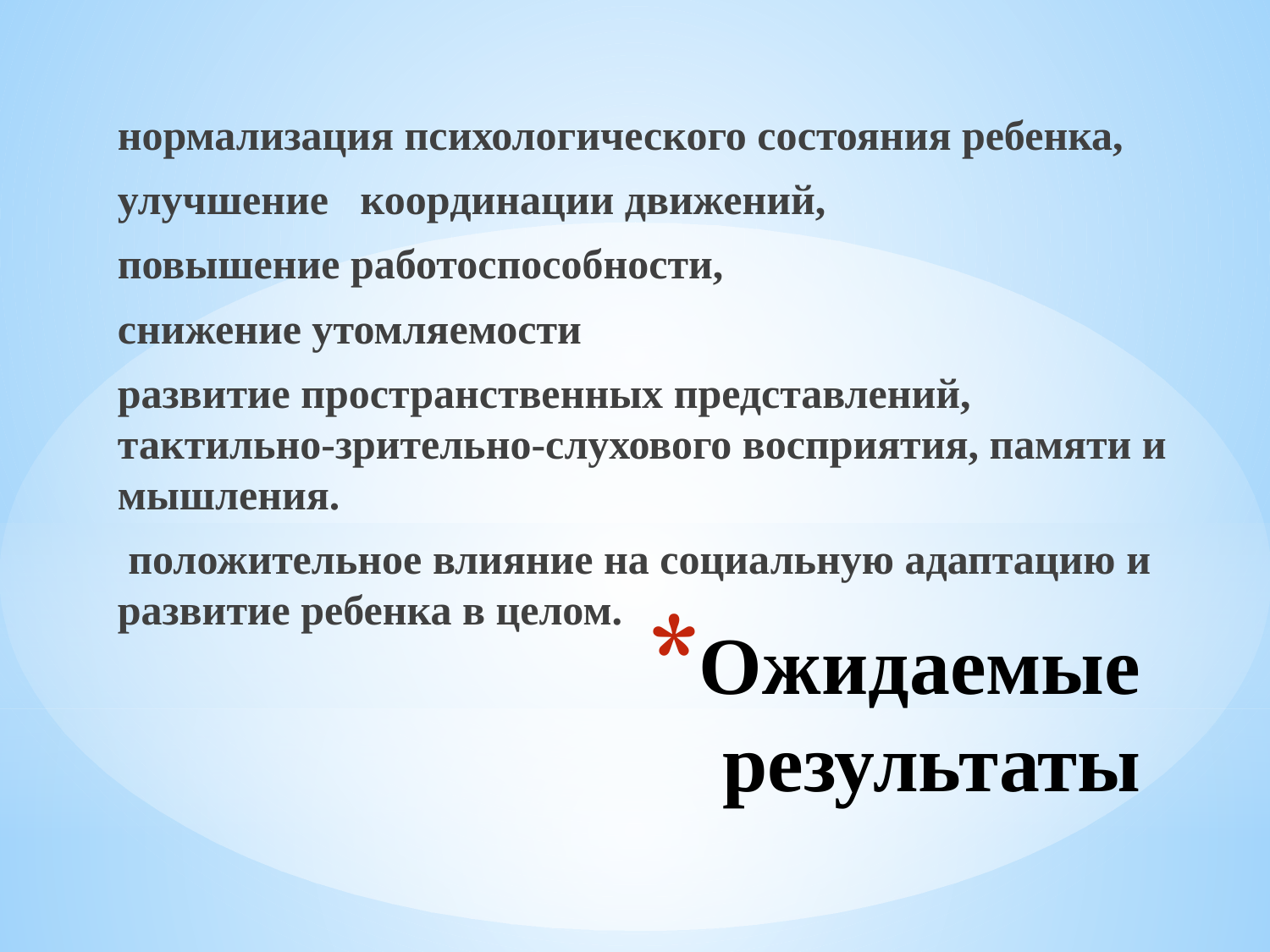

нормализация психологического состояния ребенка,
улучшение   координации движений,
повышение работоспособности,
снижение утомляемости
развитие пространственных представлений, тактильно-зрительно-слухового восприятия, памяти и мышления.
 положительное влияние на социальную адаптацию и развитие ребенка в целом.
# Ожидаемые результаты